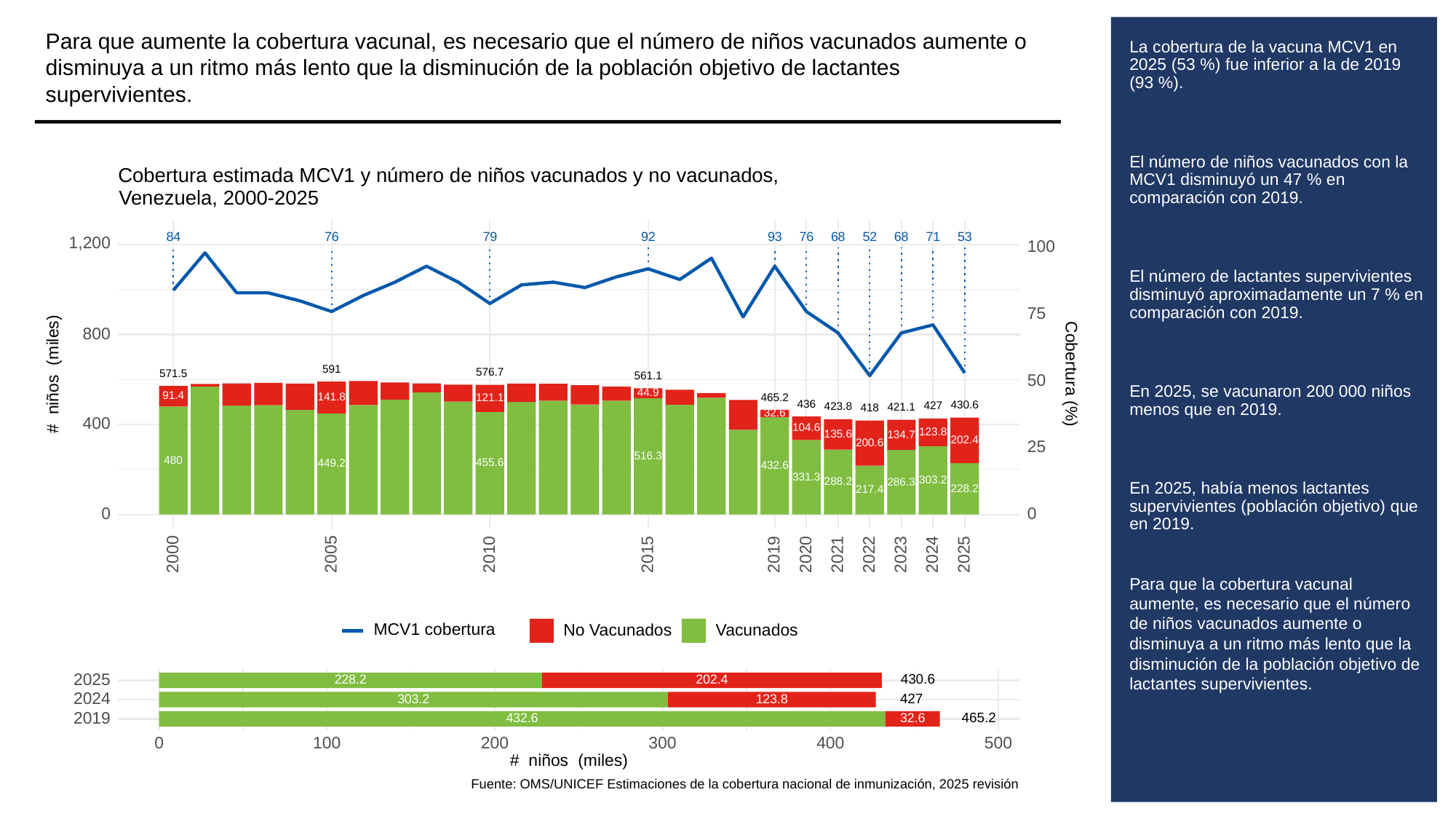

Para que aumente la cobertura vacunal, es necesario que el número de niños vacunados aumente o disminuya a un ritmo más lento que la disminución de la población objetivo de lactantes supervivientes.
# La cobertura de la vacuna MCV1 en 2025 (53 %) fue inferior a la de 2019 (93 %).

El número de niños vacunados con la MCV1 disminuyó un 47 % en comparación con 2019.

El número de lactantes supervivientes disminuyó aproximadamente un 7 % en comparación con 2019.

En 2025, se vacunaron 200 000 niños menos que en 2019.

En 2025, había menos lactantes supervivientes (población objetivo) que en 2019.

Para que la cobertura vacunal aumente, es necesario que el número de niños vacunados aumente o disminuya a un ritmo más lento que la disminución de la población objetivo de lactantes supervivientes.

Cobertura estimada MCV1 y número de niños vacunados y no vacunados,
Venezuela, 2000-2025

93
53
84
76
79
92
76
68
52
68
71
1,200
100

75
800

591
#  niños  (miles)
Cobertura (%)
576.7
571.5
561.1
50

44.9

91.4

141.8
465.2
121.1

436

430.6

427
423.8
421.1
418

32.6

400

104.6

123.8

135.6
134.7
202.4
200.6

25

516.3
480
455.6
449.2
432.6

331.3
303.2
288.2
286.3
228.2
217.4
0
0

2023
2000
2005
2010
2015
2019
2020
2021
2022
2024
2025

MCV1 cobertura
No Vacunados
Vacunados

2025
430.6
228.2
202.4

2024
427
303.2
123.8

2019
465.2
432.6
32.6

300
0
100
200
400
500
#  niños  (miles)
Fuente: OMS/UNICEF Estimaciones de la cobertura nacional de inmunización, 2025 revisión